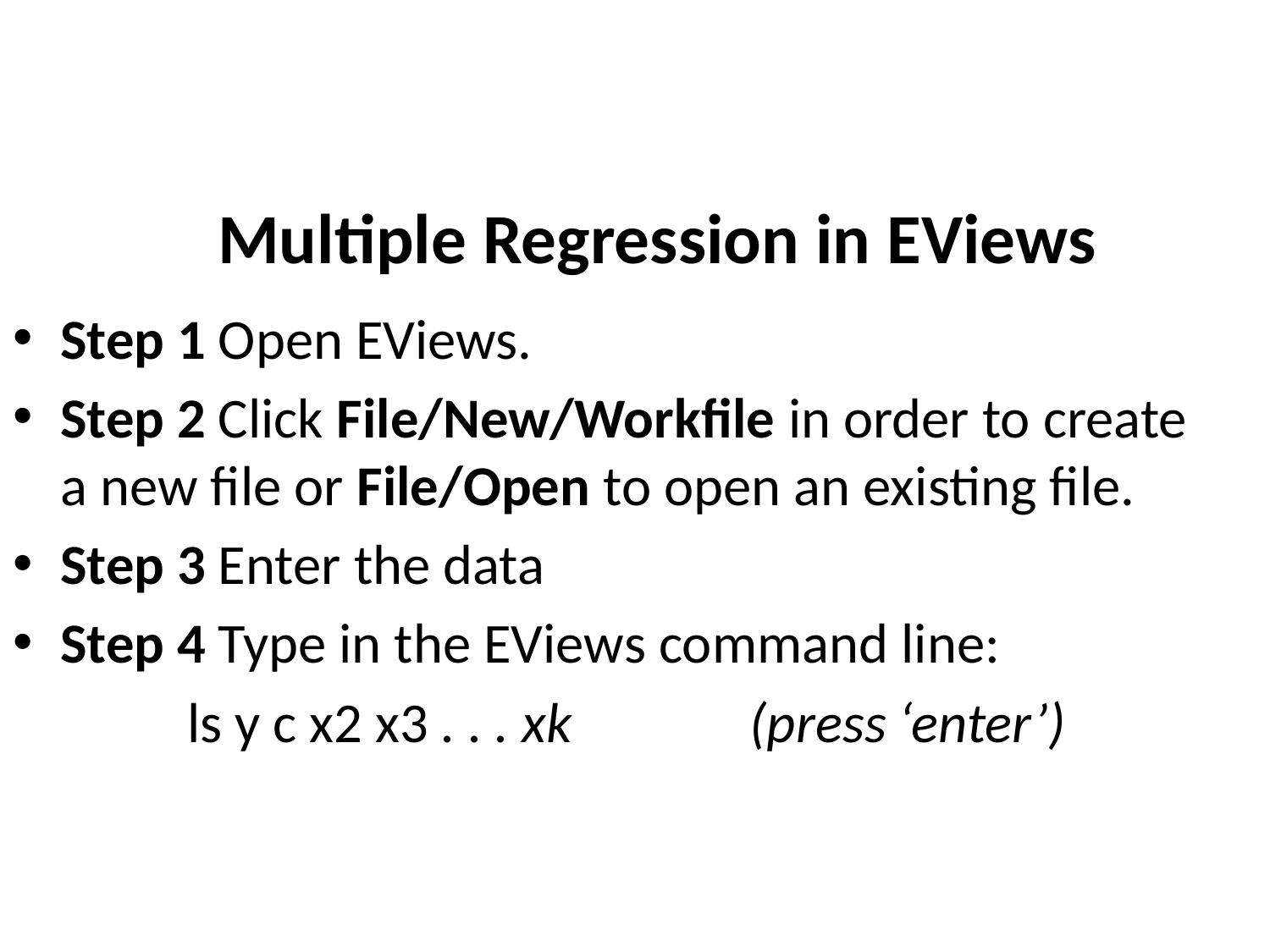

# Multiple Regression in EViews
Step 1 Open EViews.
Step 2 Click File/New/Workfile in order to create a new file or File/Open to open an existing file.
Step 3 Enter the data
Step 4 Type in the EViews command line:
		ls y c x2 x3 . . . xk              (press ‘enter’)